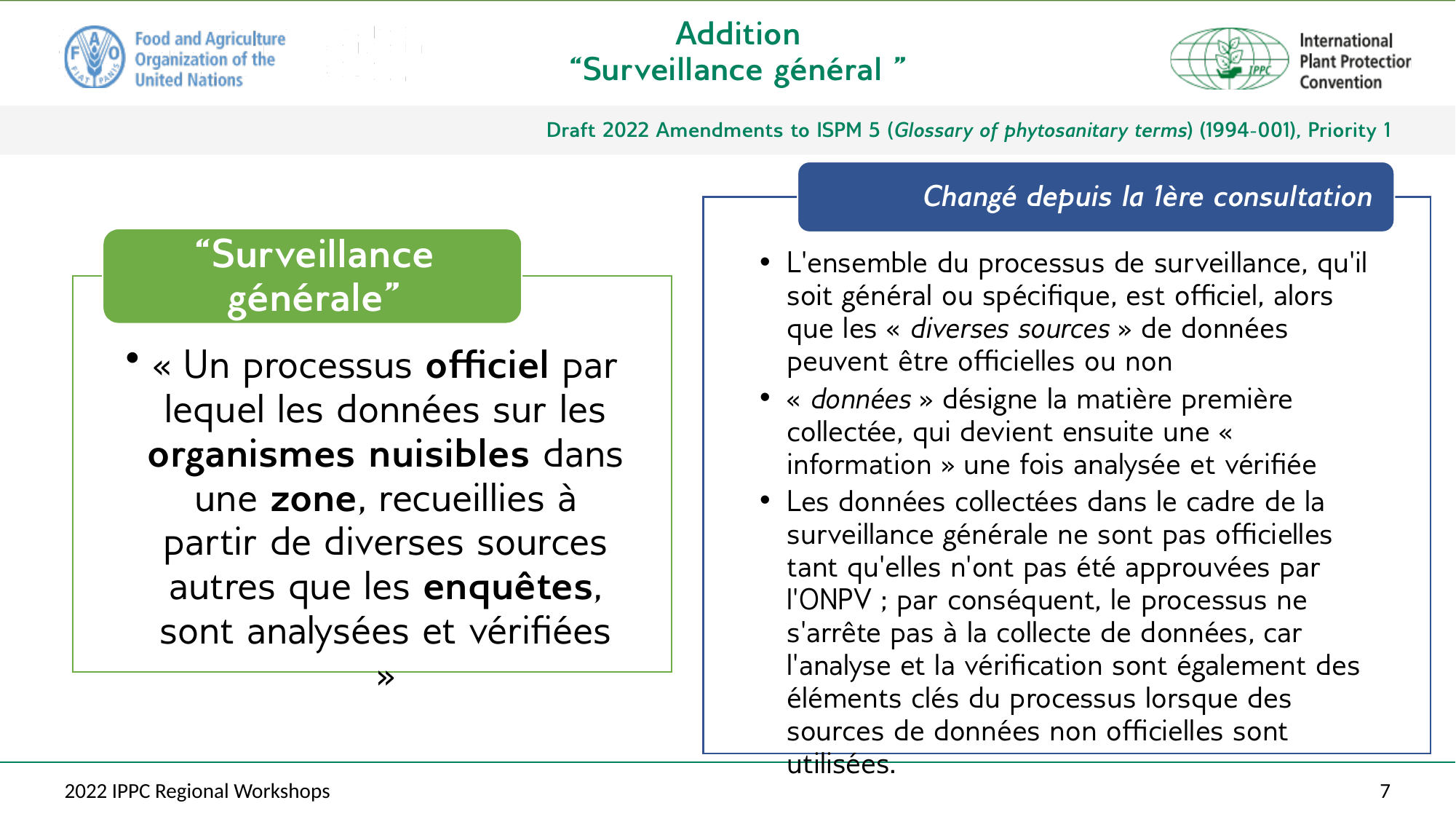

# Addition “Surveillance général ”
L'ensemble du processus de surveillance, qu'il soit général ou spécifique, est officiel, alors que les « diverses sources » de données peuvent être officielles ou non
« données » désigne la matière première collectée, qui devient ensuite une « information » une fois analysée et vérifiée
Les données collectées dans le cadre de la surveillance générale ne sont pas officielles tant qu'elles n'ont pas été approuvées par l'ONPV ; par conséquent, le processus ne s'arrête pas à la collecte de données, car l'analyse et la vérification sont également des éléments clés du processus lorsque des sources de données non officielles sont utilisées.
Changé depuis la 1ère consultation
« Un processus officiel par lequel les données sur les organismes nuisibles dans une zone, recueillies à partir de diverses sources autres que les enquêtes, sont analysées et vérifiées »
“Surveillance générale”